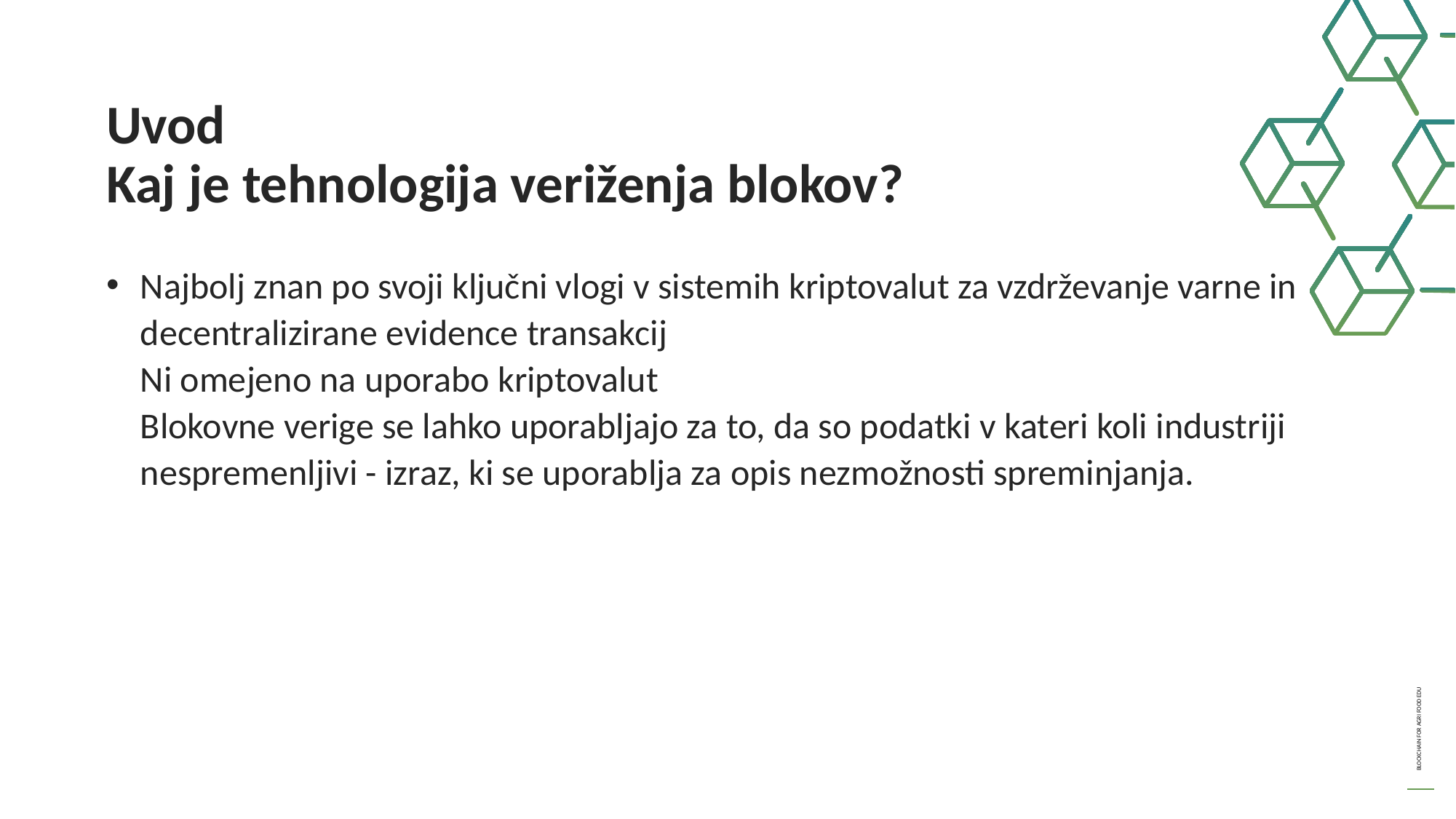

Uvod
Kaj je tehnologija veriženja blokov?
Najbolj znan po svoji ključni vlogi v sistemih kriptovalut za vzdrževanje varne in decentralizirane evidence transakcij
Ni omejeno na uporabo kriptovalut
Blokovne verige se lahko uporabljajo za to, da so podatki v kateri koli industriji nespremenljivi - izraz, ki se uporablja za opis nezmožnosti spreminjanja.